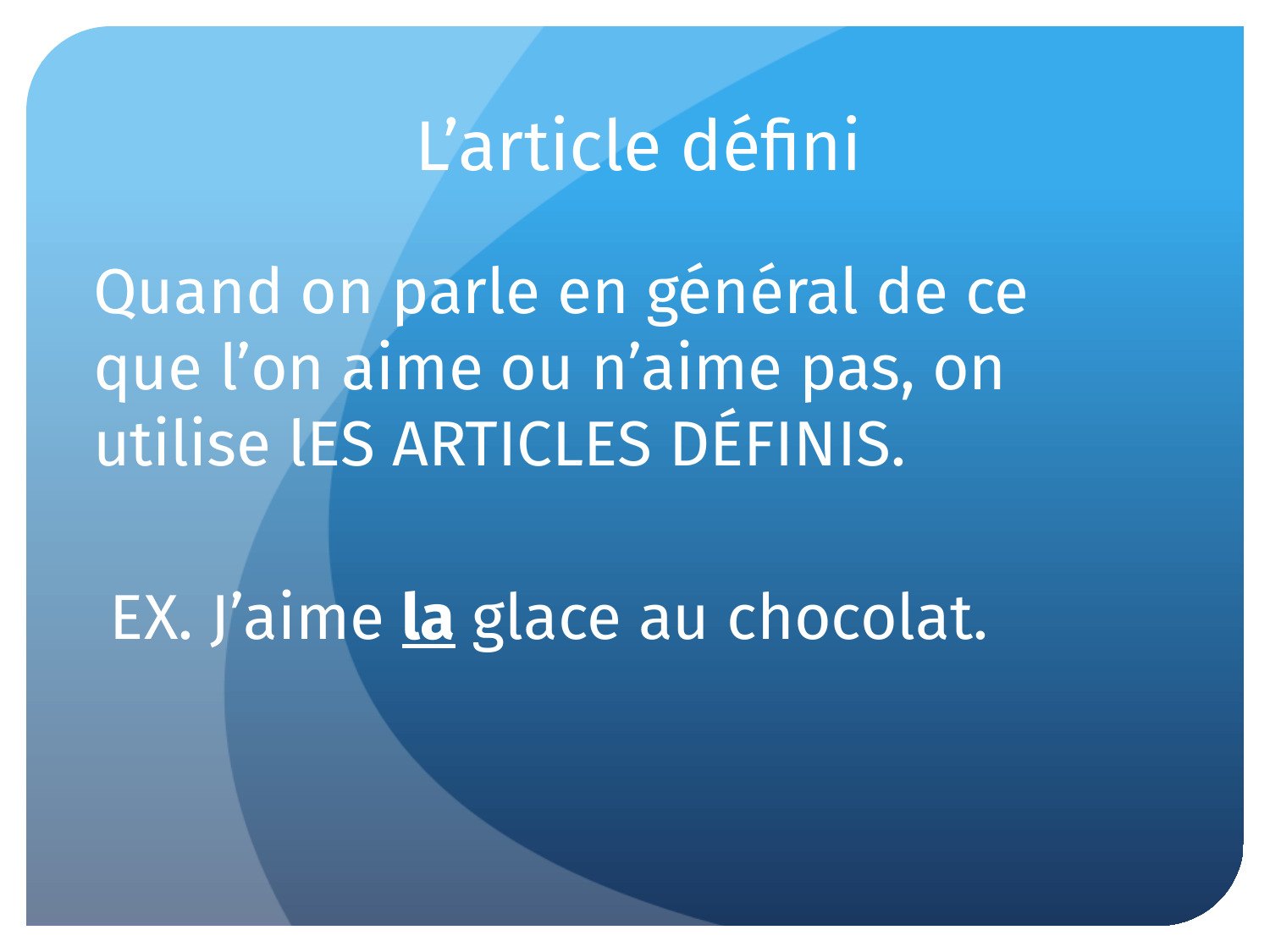

# L’article défini
Quand on parle en général de ce que l’on aime ou n’aime pas, on utilise lES ARTICLES DÉFINIS.

 EX. J’aime la glace au chocolat.